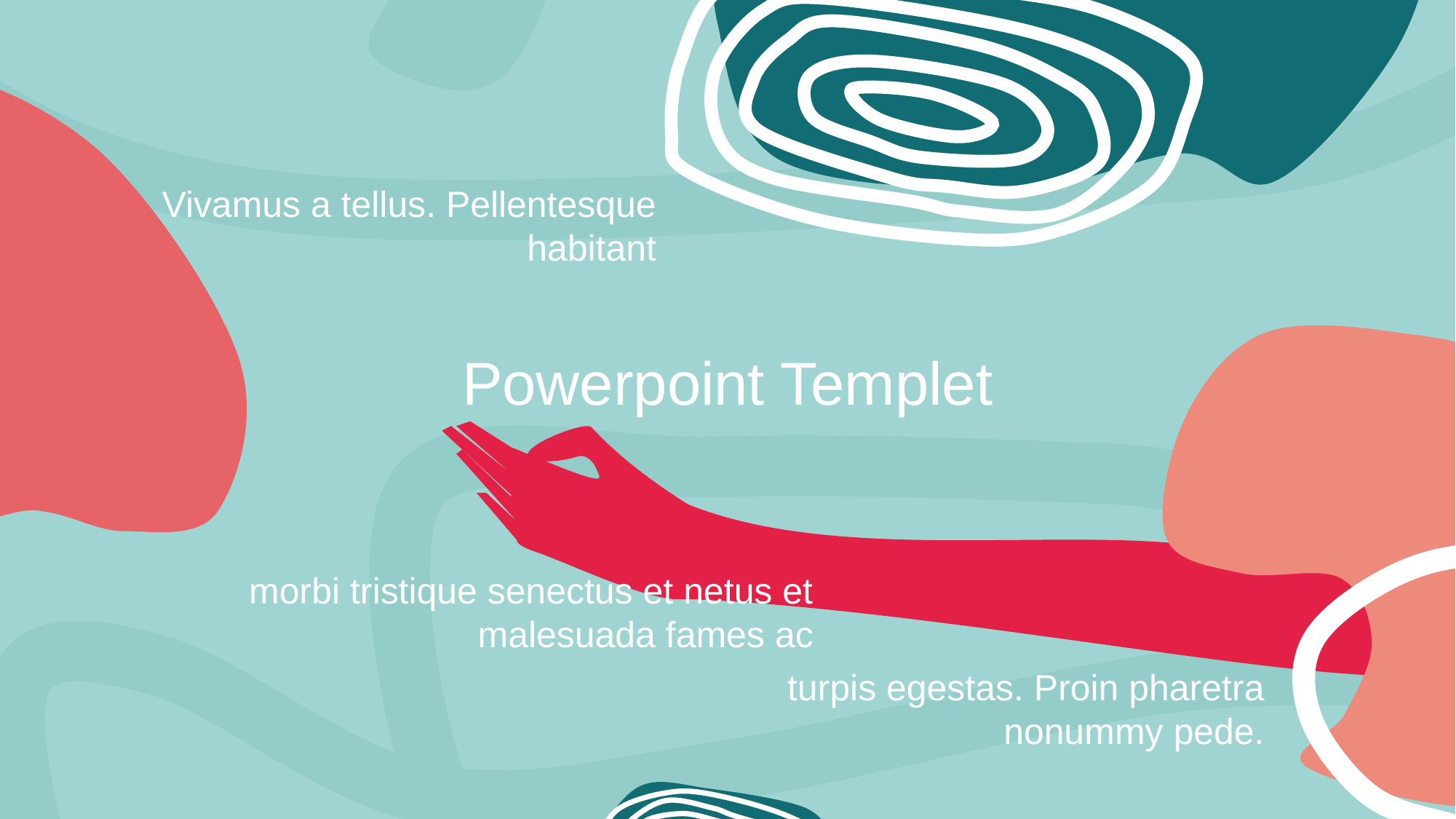

Vivamus a tellus. Pellentesque habitant

Powerpoint Templet

morbi tristique senectus et netus et malesuada fames ac
turpis egestas. Proin pharetra nonummy pede.